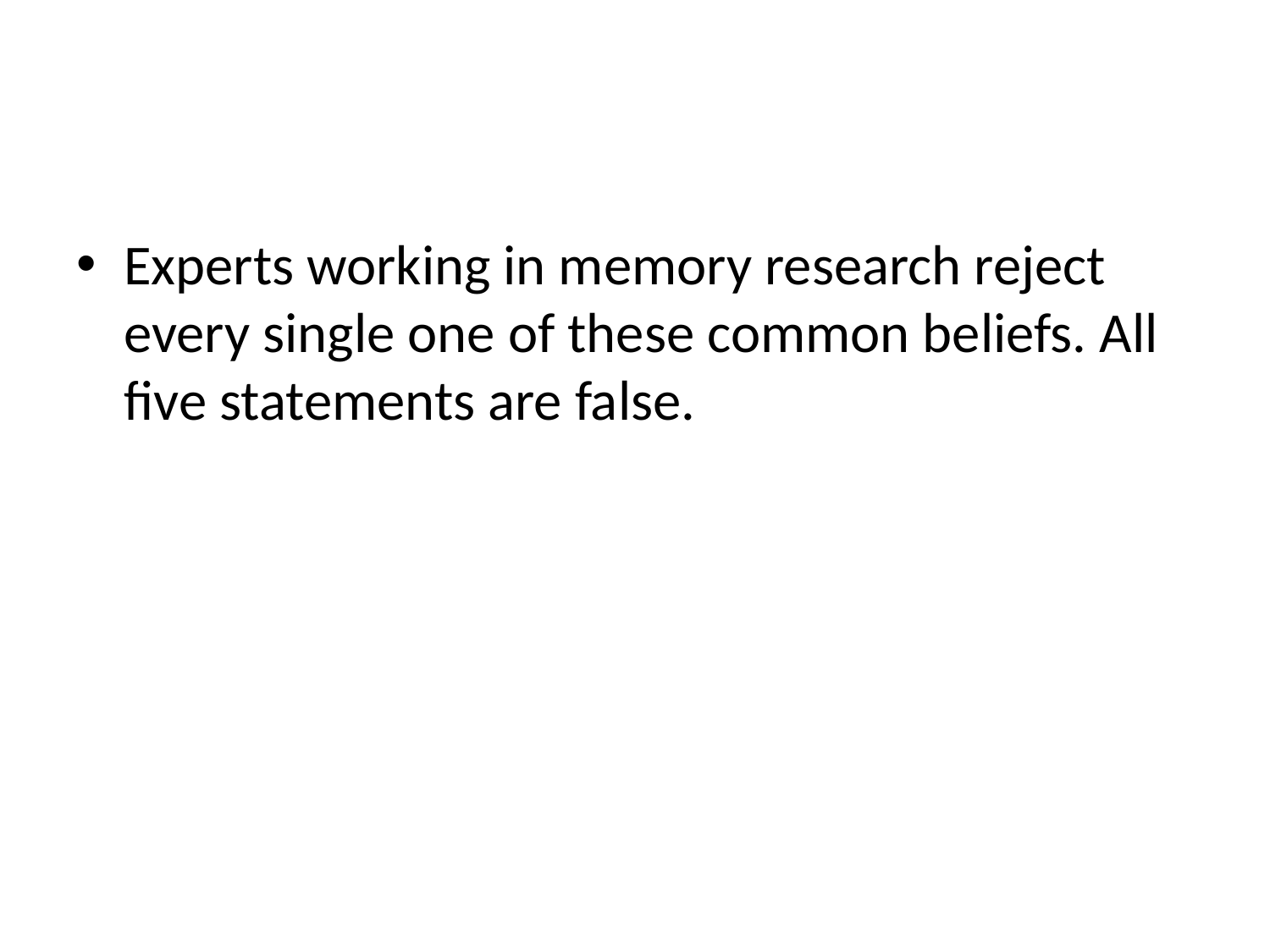

#
Experts working in memory research reject every single one of these common beliefs. All five statements are false.